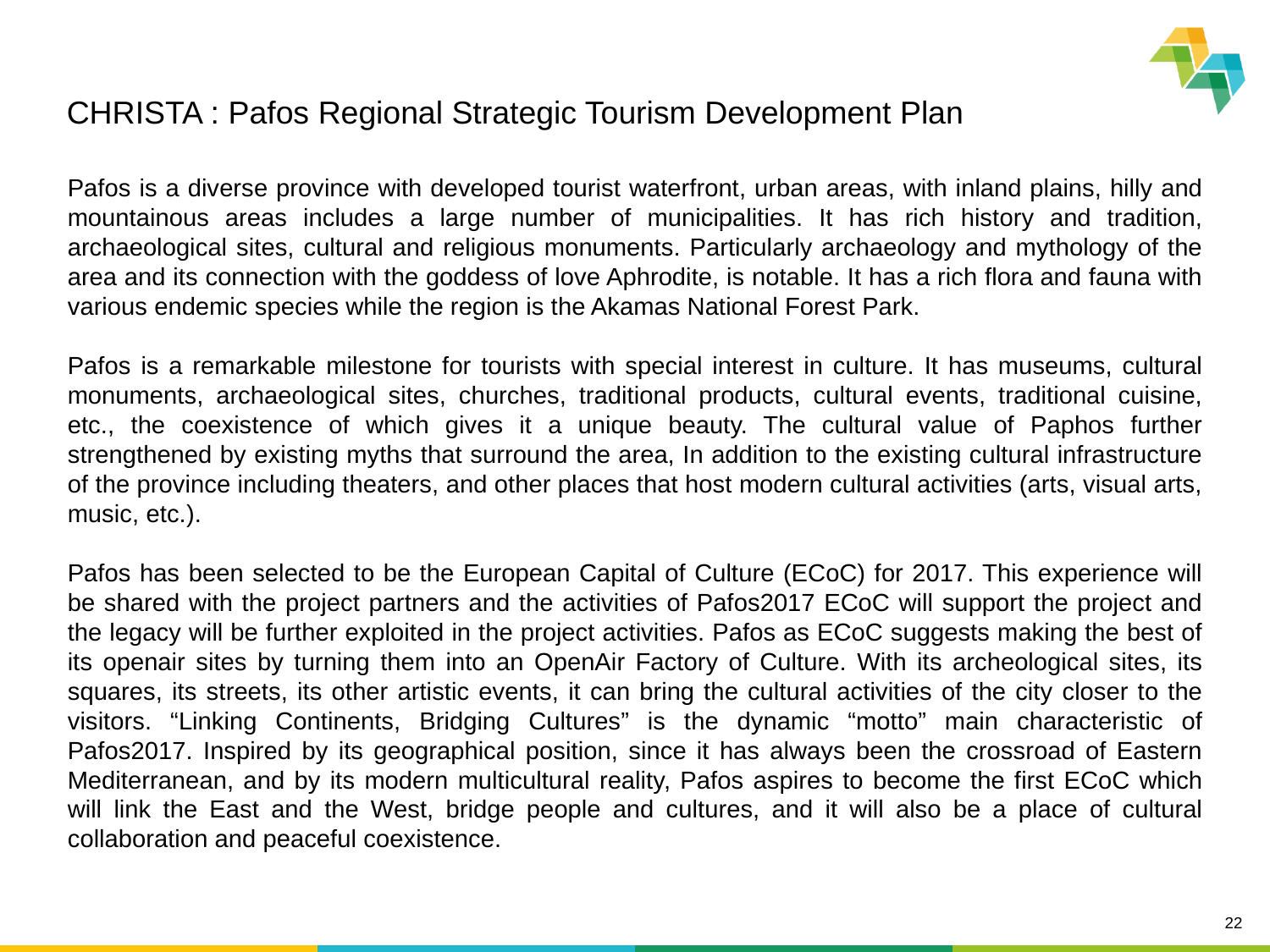

CHRISTA : Pafos Regional Strategic Tourism Development Plan
Pafos is a diverse province with developed tourist waterfront, urban areas, with inland plains, hilly and mountainous areas includes a large number of municipalities. It has rich history and tradition, archaeological sites, cultural and religious monuments. Particularly archaeology and mythology of the area and its connection with the goddess of love Aphrodite, is notable. It has a rich flora and fauna with various endemic species while the region is the Akamas National Forest Park.

Pafos is a remarkable milestone for tourists with special interest in culture. It has museums, cultural monuments, archaeological sites, churches, traditional products, cultural events, traditional cuisine, etc., the coexistence of which gives it a unique beauty. The cultural value of Paphos further strengthened by existing myths that surround the area, In addition to the existing cultural infrastructure of the province including theaters, and other places that host modern cultural activities (arts, visual arts, music, etc.).

Pafos has been selected to be the European Capital of Culture (ECoC) for 2017. This experience will be shared with the project partners and the activities of Pafos2017 ECoC will support the project and the legacy will be further exploited in the project activities. Pafos as ECoC suggests making the best of its openair sites by turning them into an OpenAir Factory of Culture. With its archeological sites, its squares, its streets, its other artistic events, it can bring the cultural activities of the city closer to the visitors. “Linking Continents, Bridging Cultures” is the dynamic “motto” main characteristic of Pafos2017. Inspired by its geographical position, since it has always been the crossroad of Eastern Mediterranean, and by its modern multicultural reality, Pafos aspires to become the first ECoC which will link the East and the West, bridge people and cultures, and it will also be a place of cultural collaboration and peaceful coexistence.